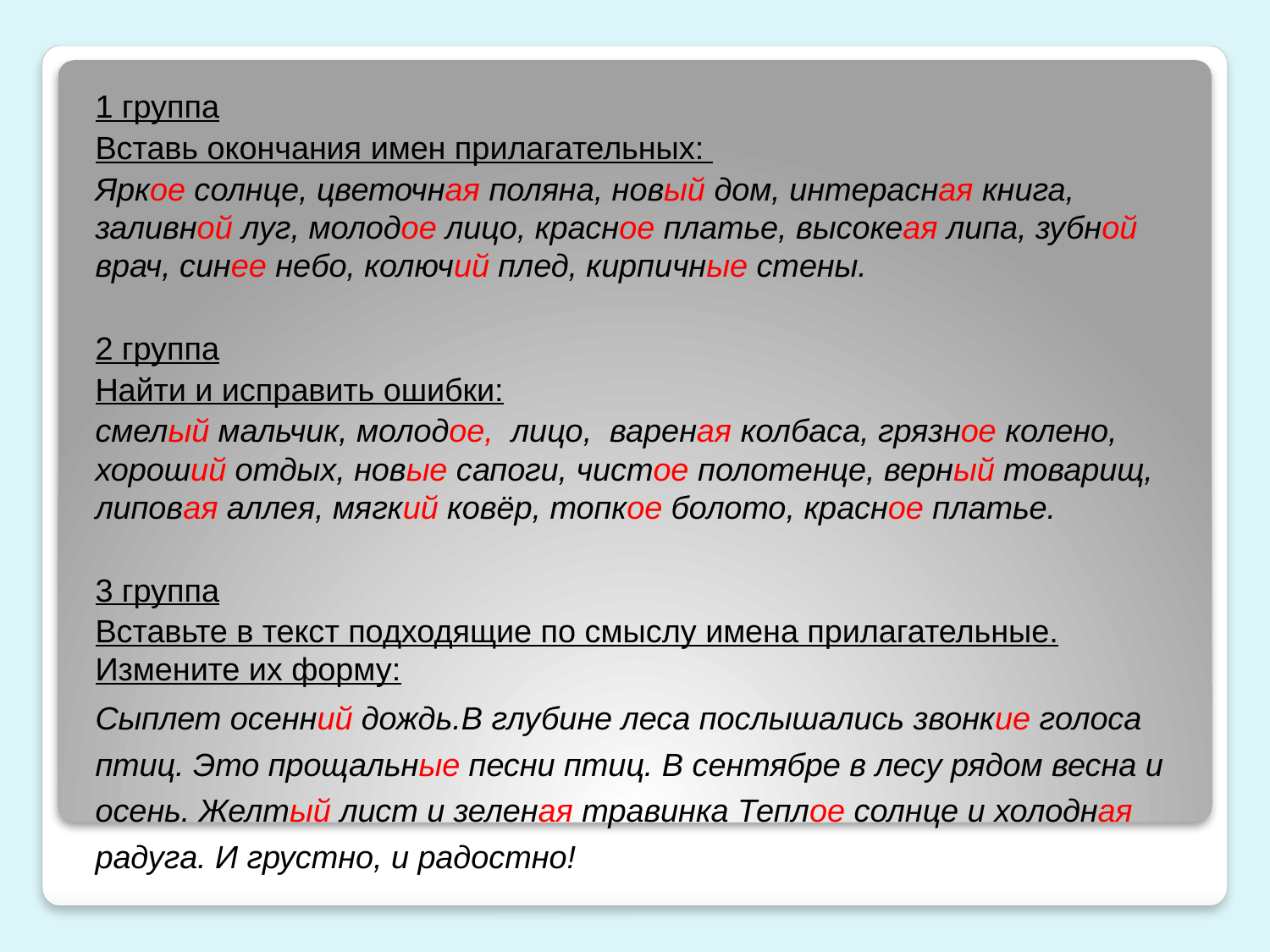

1 группа
Вставь окончания имен прилагательных:
Яркое солнце, цветочная поляна, новый дом, интерасная книга, заливной луг, молодое лицо, красное платье, высокеая липа, зубной врач, синее небо, колючий плед, кирпичные стены.

2 группа
Найти и исправить ошибки:
смелый мальчик, молодое,  лицо,  вареная колбаса, грязное колено, хороший отдых, новые сапоги, чистое полотенце, верный товарищ, липовая аллея, мягкий ковёр, топкое болото, красное платье.

3 группа
Вставьте в текст подходящие по смыслу имена прилагательные. Измените их форму:
Сыплет осенний дождь.В глубине леса послышались звонкие голоса птиц. Это прощальные песни птиц. В сентябре в лесу рядом весна и осень. Желтый лист и зеленая травинка Теплое солнце и холодная радуга. И грустно, и радостно!